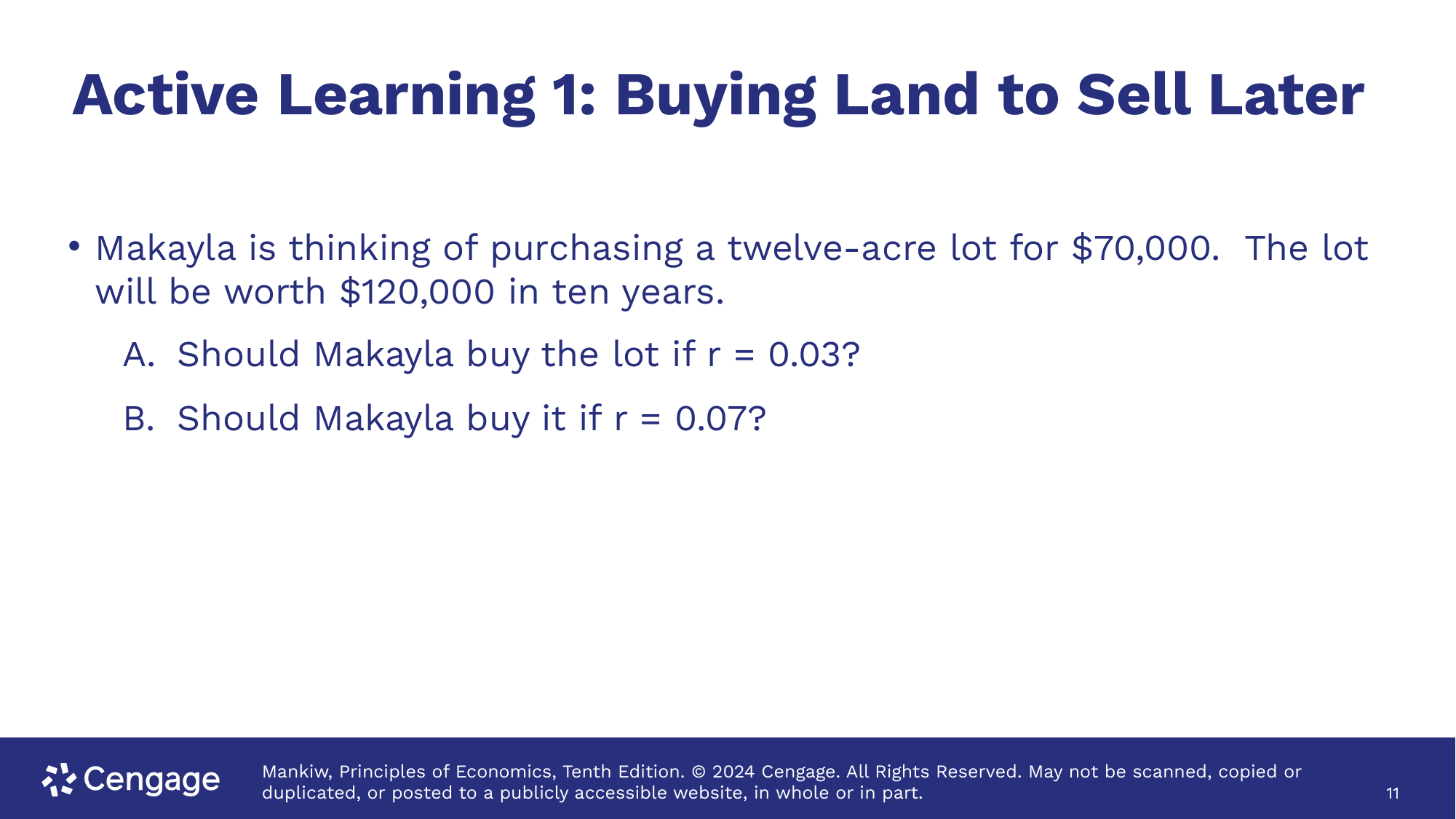

# Active Learning 1: Buying Land to Sell Later
Makayla is thinking of purchasing a twelve-acre lot for $70,000.  The lot will be worth $120,000 in ten years.
Should Makayla buy the lot if r = 0.03?
Should Makayla buy it if r = 0.07?